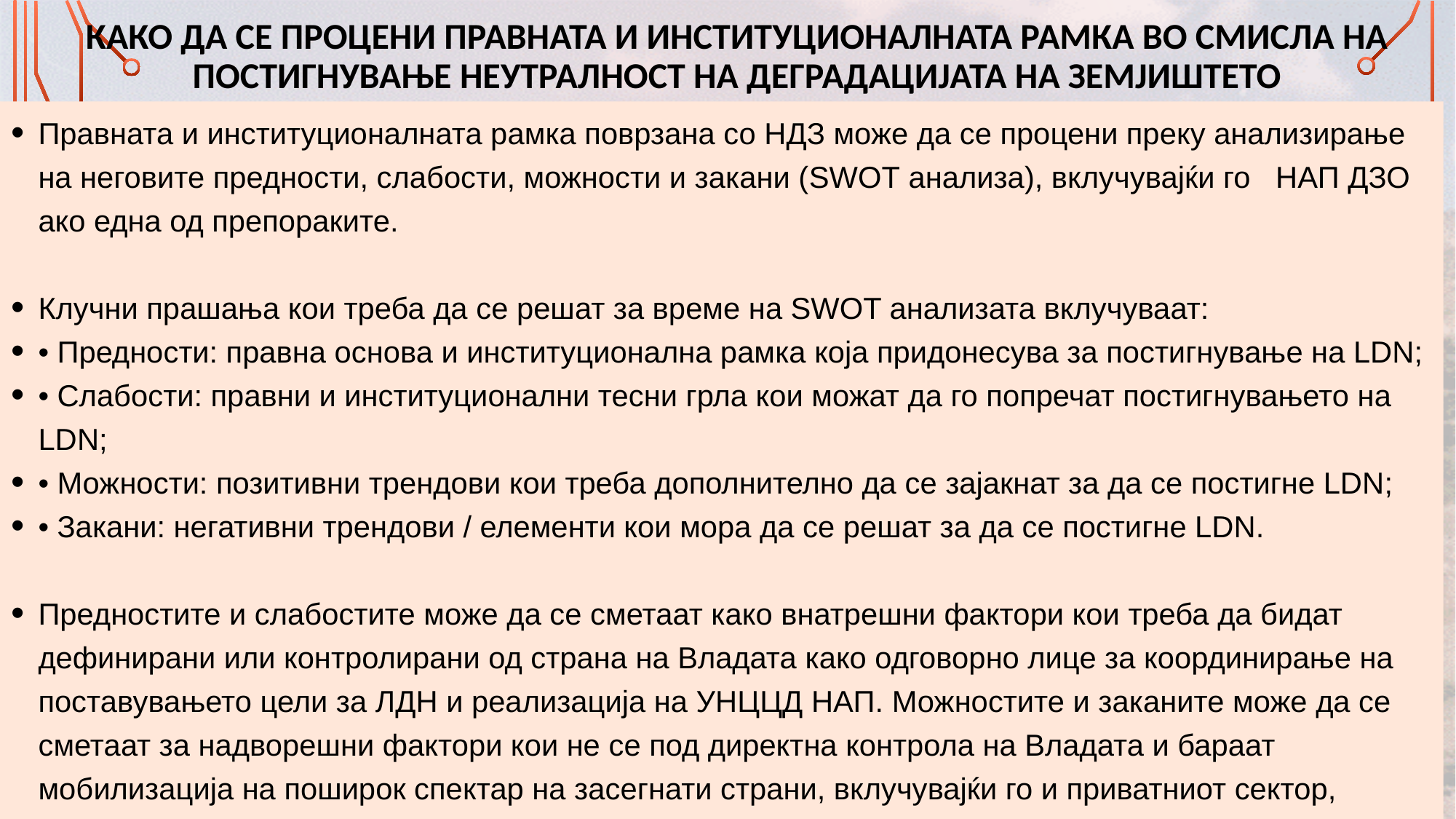

# Како да се процени правната и институционалната рамка во смисла на постигнување неутралност на деградацијата на земјиштето
Правната и институционалната рамка поврзана со НДЗ може да се процени преку анализирање на неговите предности, слабости, можности и закани (SWOT анализа), вклучувајќи го   НАП ДЗО ако една од препораките.

Клучни прашања кои треба да се решат за време на SWOT анализата вклучуваат:
• Предности: правна основа и институционална рамка која придонесува за постигнување на LDN;
• Слабости: правни и институционални тесни грла кои можат да го попречат постигнувањето на LDN;
• Можности: позитивни трендови кои треба дополнително да се зајакнат за да се постигне LDN;
• Закани: негативни трендови / елементи кои мора да се решат за да се постигне LDN.

Предностите и слабостите може да се сметаат како внатрешни фактори кои треба да бидат дефинирани или контролирани од страна на Владата како одговорно лице за координирање на поставувањето цели за ЛДН и реализација на УНЦЦД НАП. Можностите и заканите може да се сметаат за надворешни фактори кои не се под директна контрола на Владата и бараат мобилизација на поширок спектар на засегнати страни, вклучувајќи го и приватниот сектор, организациите на граѓанското општество и развојните партнери.